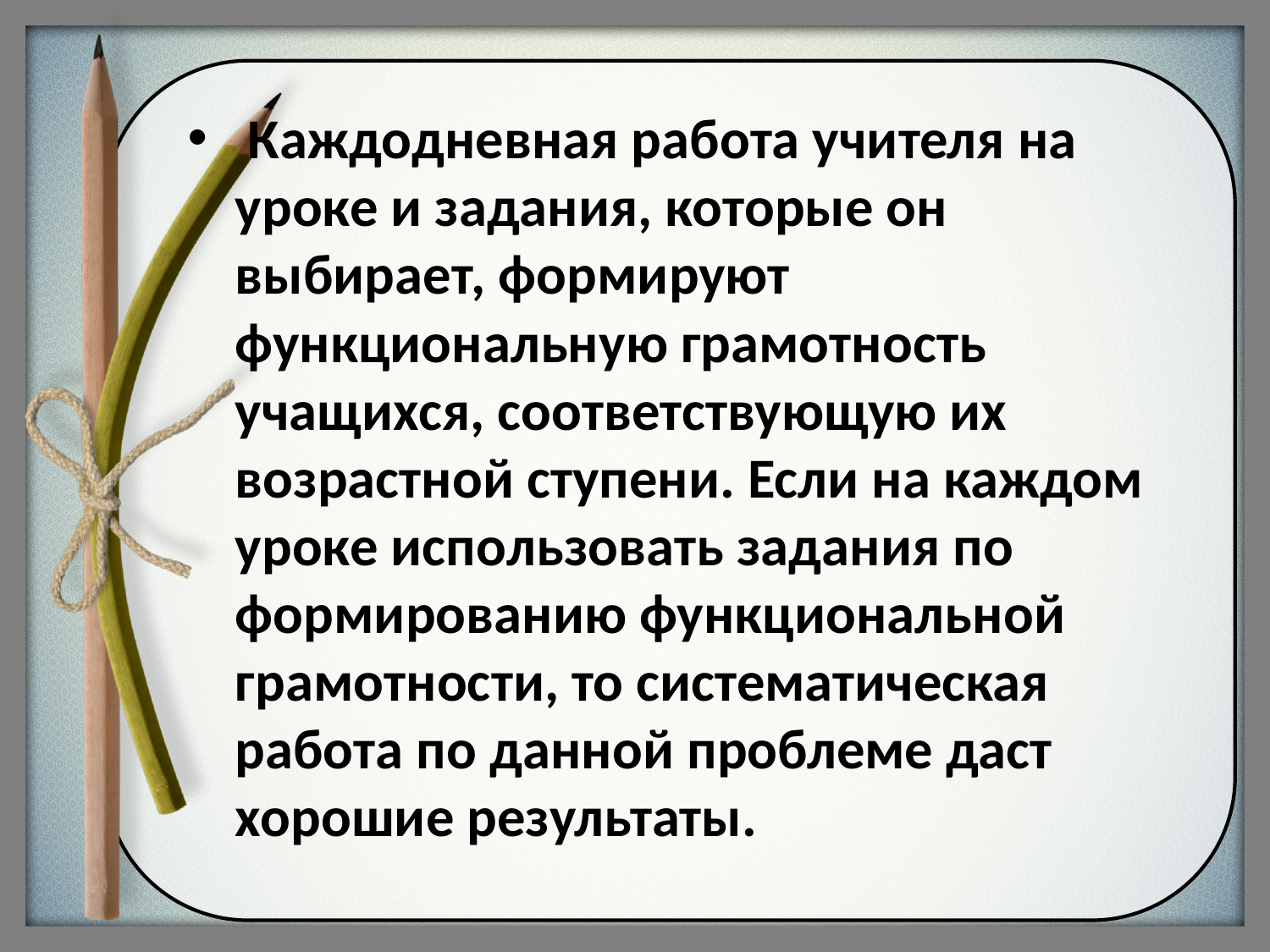

Каждодневная работа учителя на уроке и задания, которые он выбирает, формируют функциональную грамотность учащихся, соответствующую их возрастной ступени. Если на каждом уроке использовать задания по формированию функциональной грамотности, то систематическая работа по данной проблеме даст хорошие результаты.